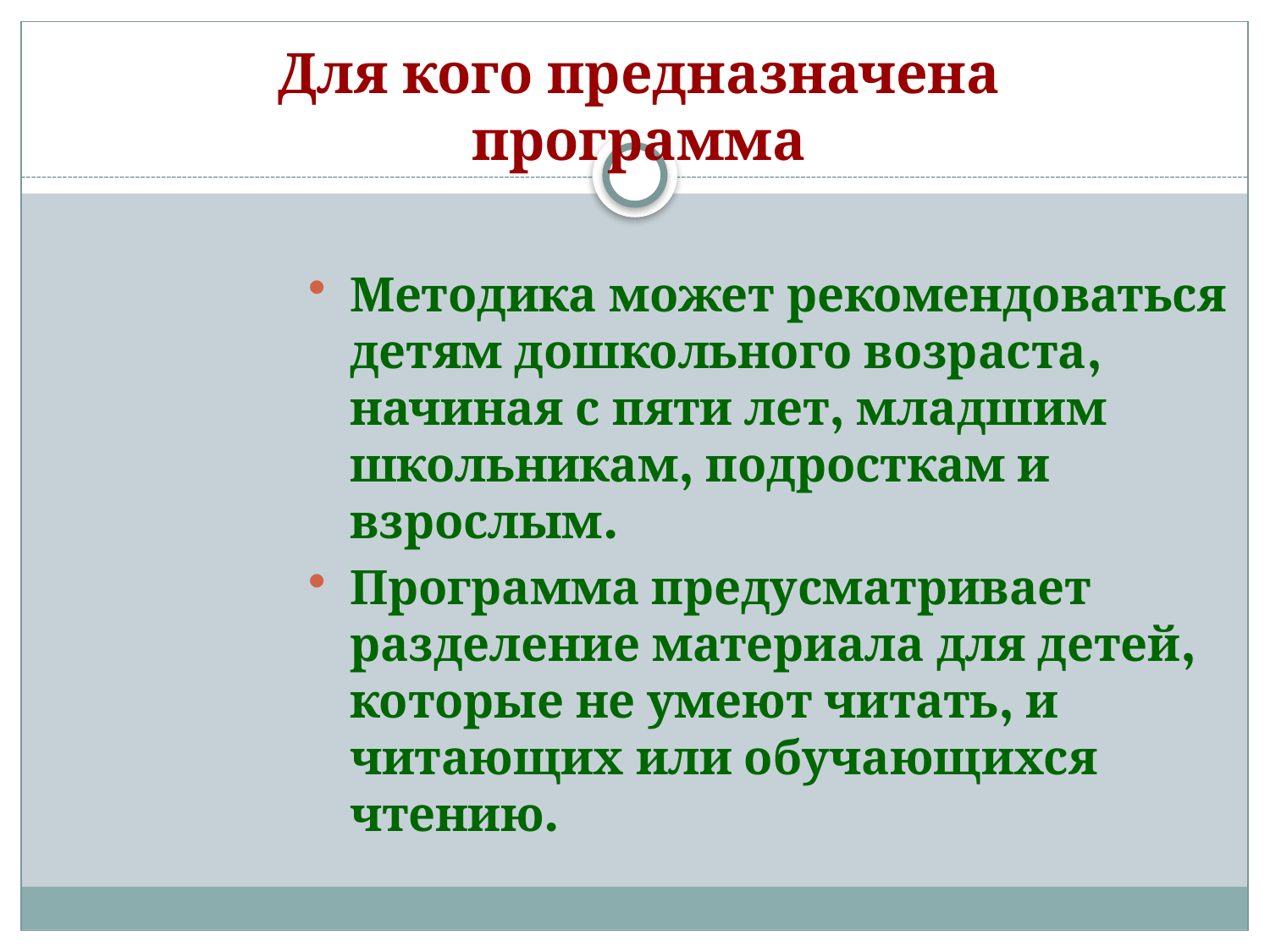

# Для кого предназначена программа
Методика может рекомендоваться детям дошкольного возраста, начиная с пяти лет, младшим школьникам, подросткам и взрослым.
Программа предусматривает разделение материала для детей, которые не умеют читать, и читающих или обучающихся чтению.